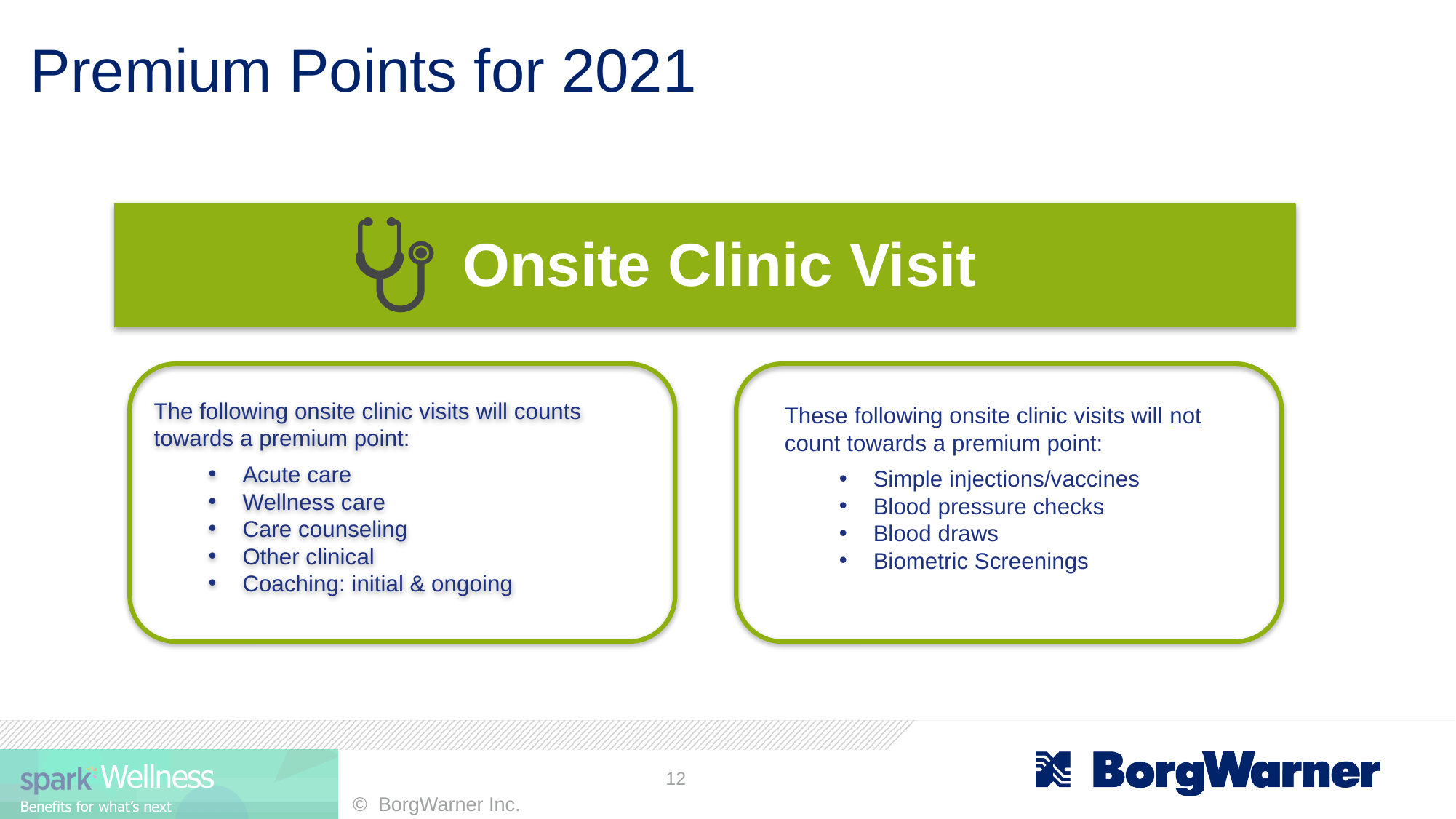

# Premium Points for 2021

Onsite Clinic Visit

The following onsite clinic visits will counts towards a premium point:
Acute care
Wellness care
Care counseling
Other clinical
Coaching: initial & ongoing

These following onsite clinic visits will not count towards a premium point:
Simple injections/vaccines
Blood pressure checks
Blood draws
Biometric Screenings